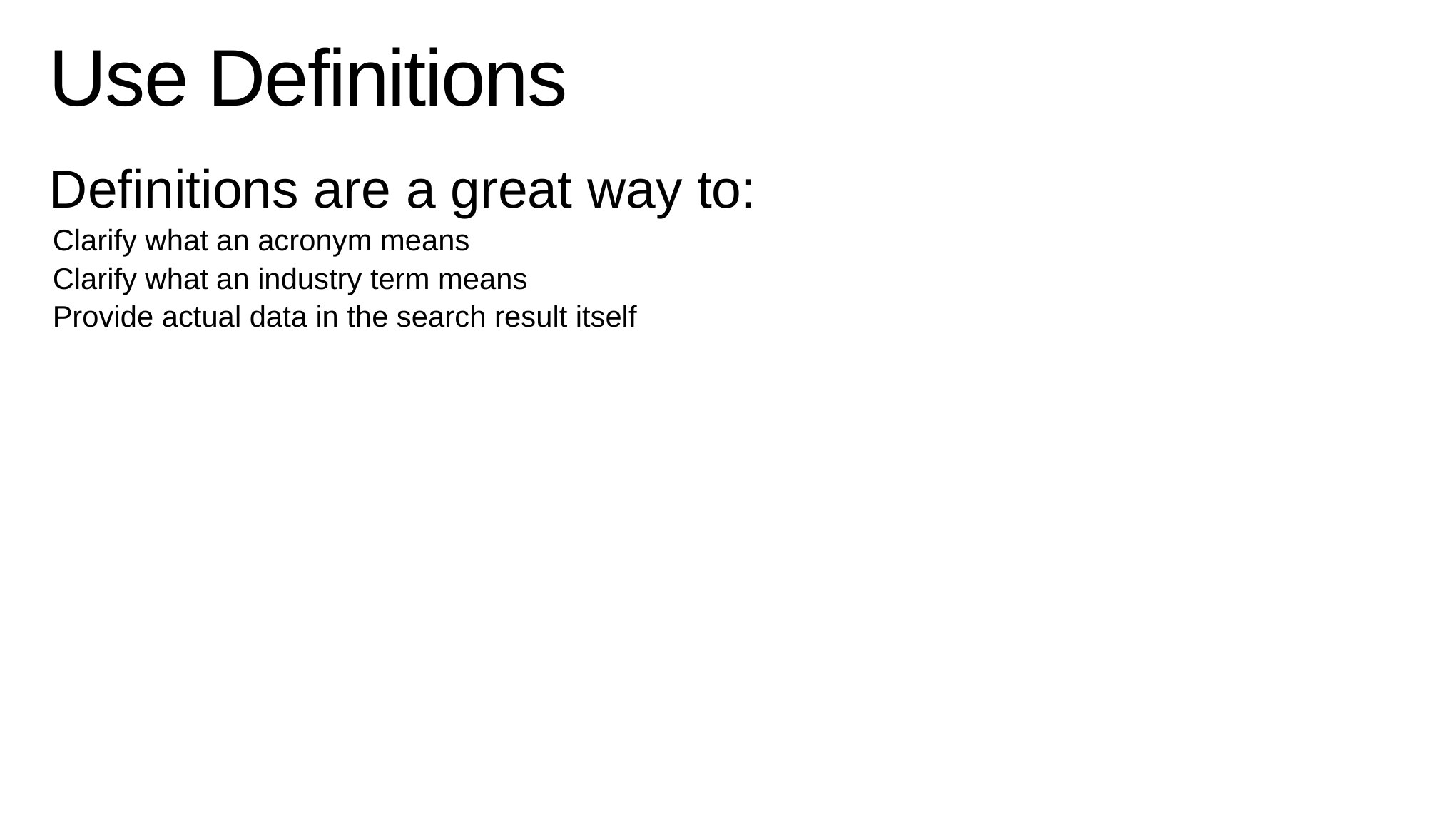

# Use Definitions
Definitions are a great way to:
Clarify what an acronym means
Clarify what an industry term means
Provide actual data in the search result itself